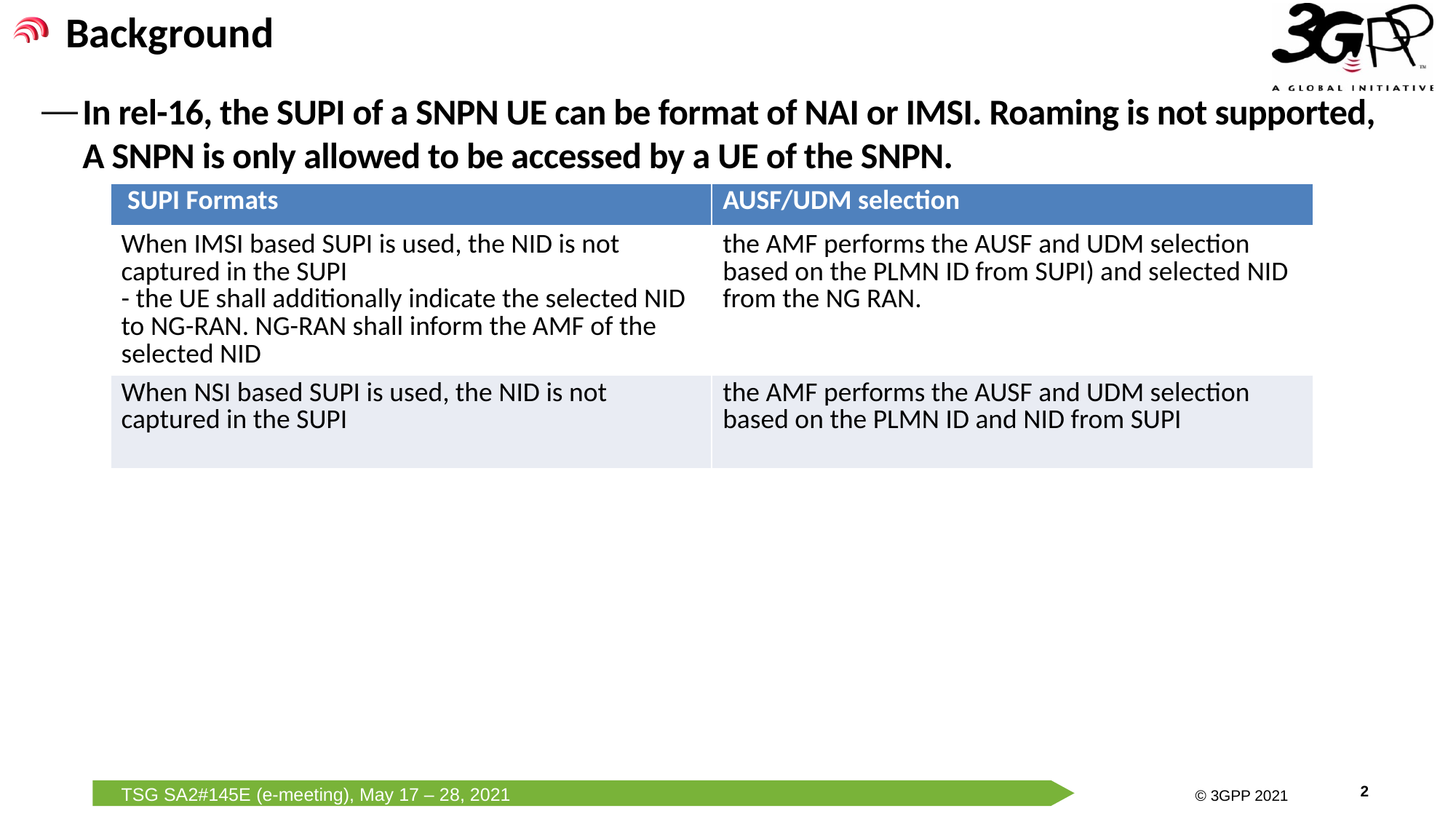

Background
In rel-16, the SUPI of a SNPN UE can be format of NAI or IMSI. Roaming is not supported,  A SNPN is only allowed to be accessed by a UE of the SNPN.

| SUPI Formats | AUSF/UDM selection |
| --- | --- |
| When IMSI based SUPI is used, the NID is not captured in the SUPI - the UE shall additionally indicate the selected NID to NG-RAN. NG-RAN shall inform the AMF of the selected NID | the AMF performs the AUSF and UDM selection based on the PLMN ID from SUPI) and selected NID from the NG RAN. |
| When NSI based SUPI is used, the NID is not captured in the SUPI | the AMF performs the AUSF and UDM selection based on the PLMN ID and NID from SUPI |